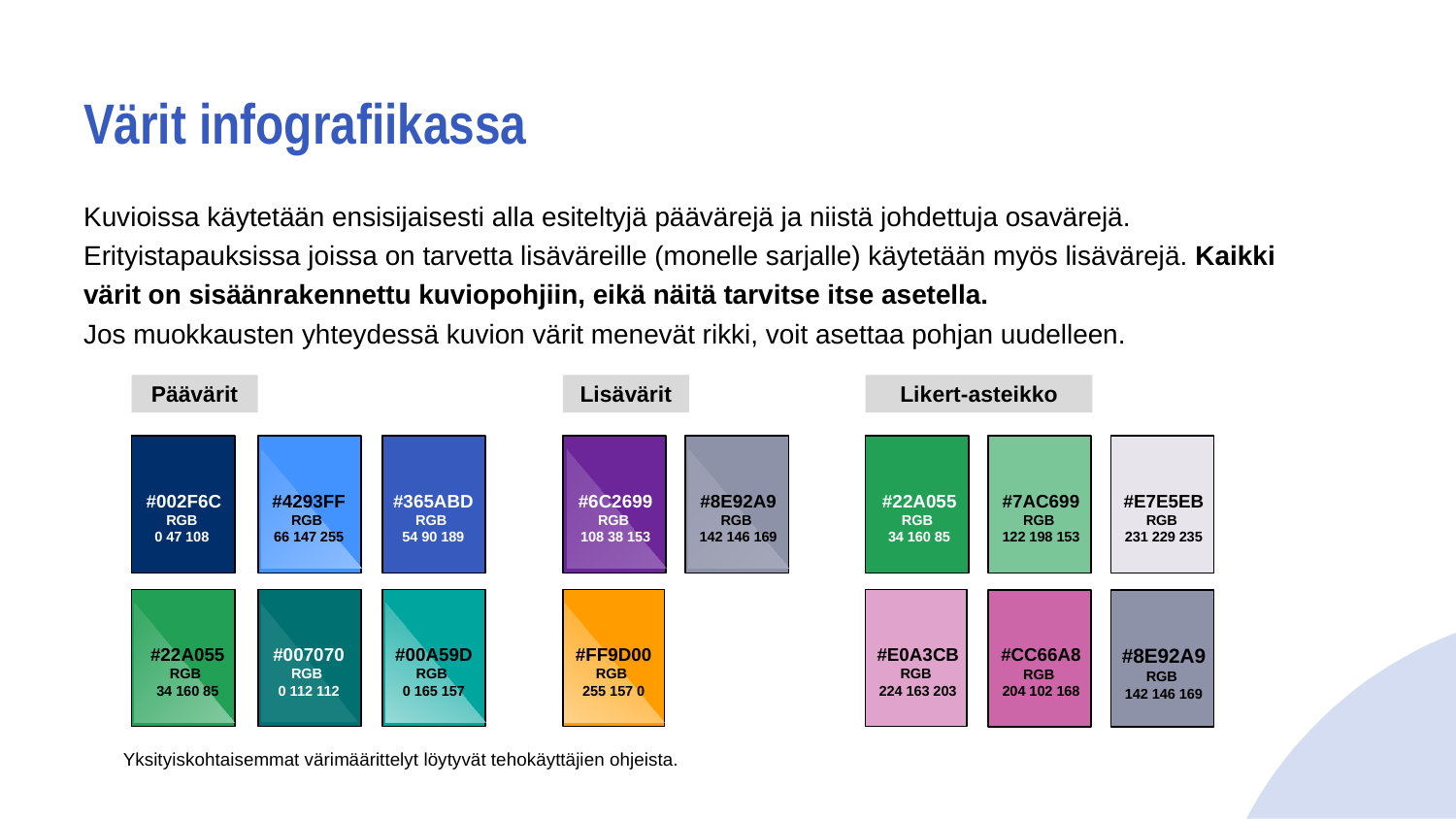

# Värit infografiikassa
Kuvioissa käytetään ensisijaisesti alla esiteltyjä päävärejä ja niistä johdettuja osavärejä. Erityistapauksissa joissa on tarvetta lisäväreille (monelle sarjalle) käytetään myös lisävärejä. Kaikki värit on sisäänrakennettu kuviopohjiin, eikä näitä tarvitse itse asetella.
Jos muokkausten yhteydessä kuvion värit menevät rikki, voit asettaa pohjan uudelleen.
Päävärit
Lisävärit

#8E92A9
RGB
142 146 169

Likert-asteikko

#002F6C
RGB
0 47 108
#4293FF
RGB
66 147 255
#365ABD
RGB
54 90 189

#6C2699
RGB
108 38 153

#22A055
RGB
34 160 85
#7AC699
RGB
122 198 153

#E7E5EB
RGB
231 229 235

#22A055
RGB
34 160 85
#007070
RGB
0 112 112

#00A59D
RGB
0 165 157
#FF9D00
RGB
255 157 0

#E0A3CB
RGB
224 163 203

#CC66A8
RGB
204 102 168

#8E92A9
RGB
142 146 169

Yksityiskohtaisemmat värimäärittelyt löytyvät tehokäyttäjien ohjeista.